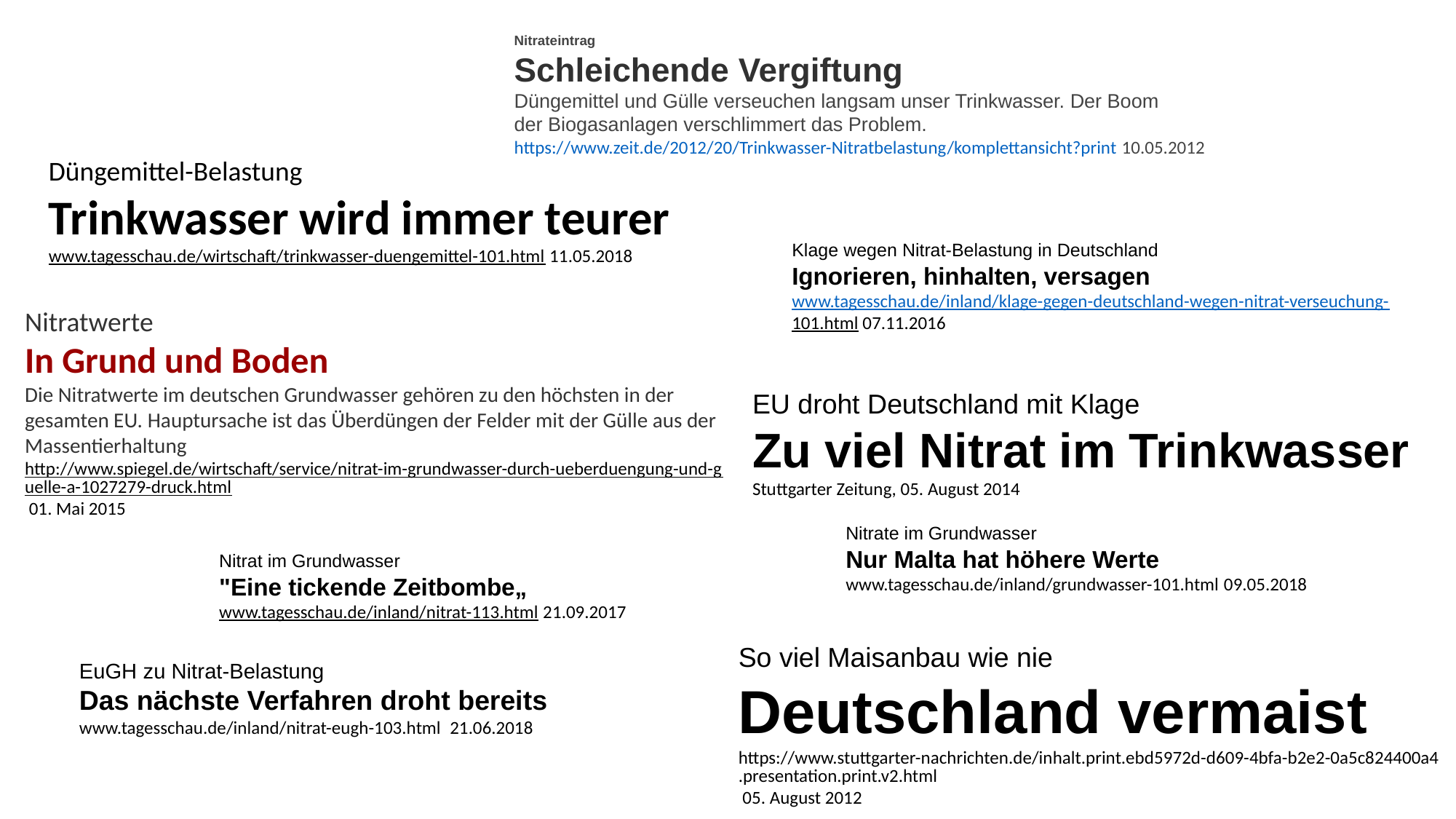

Nitrateintrag
Schleichende Vergiftung
Düngemittel und Gülle verseuchen langsam unser Trinkwasser. Der Boom
der Biogasanlagen verschlimmert das Problem.
https://www.zeit.de/2012/20/Trinkwasser-Nitratbelastung/komplettansicht?print 10.05.2012
Düngemittel-Belastung
Trinkwasser wird immer teurer
www.tagesschau.de/wirtschaft/trinkwasser-duengemittel-101.html 11.05.2018
Klage wegen Nitrat-Belastung in Deutschland
Ignorieren, hinhalten, versagen
www.tagesschau.de/inland/klage-gegen-deutschland-wegen-nitrat-verseuchung-
101.html 07.11.2016
Nitratwerte
In Grund und Boden
Die Nitratwerte im deutschen Grundwasser gehören zu den höchsten in der gesamten EU. Hauptursache ist das Überdüngen der Felder mit der Gülle aus der Massentierhaltung
http://www.spiegel.de/wirtschaft/service/nitrat-im-grundwasser-durch-ueberduengung-und-guelle-a-1027279-druck.html 01. Mai 2015
EU droht Deutschland mit Klage
Zu viel Nitrat im Trinkwasser
Stuttgarter Zeitung, 05. August 2014
Nitrate im Grundwasser
Nur Malta hat höhere Werte
www.tagesschau.de/inland/grundwasser-101.html 09.05.2018
Nitrat im Grundwasser
"Eine tickende Zeitbombe„
www.tagesschau.de/inland/nitrat-113.html 21.09.2017
So viel Maisanbau wie nie
Deutschland vermaist
https://www.stuttgarter-nachrichten.de/inhalt.print.ebd5972d-d609-4bfa-b2e2-0a5c824400a4.presentation.print.v2.html 05. August 2012
EuGH zu Nitrat-Belastung
Das nächste Verfahren droht bereits
www.tagesschau.de/inland/nitrat-eugh-103.html  21.06.2018